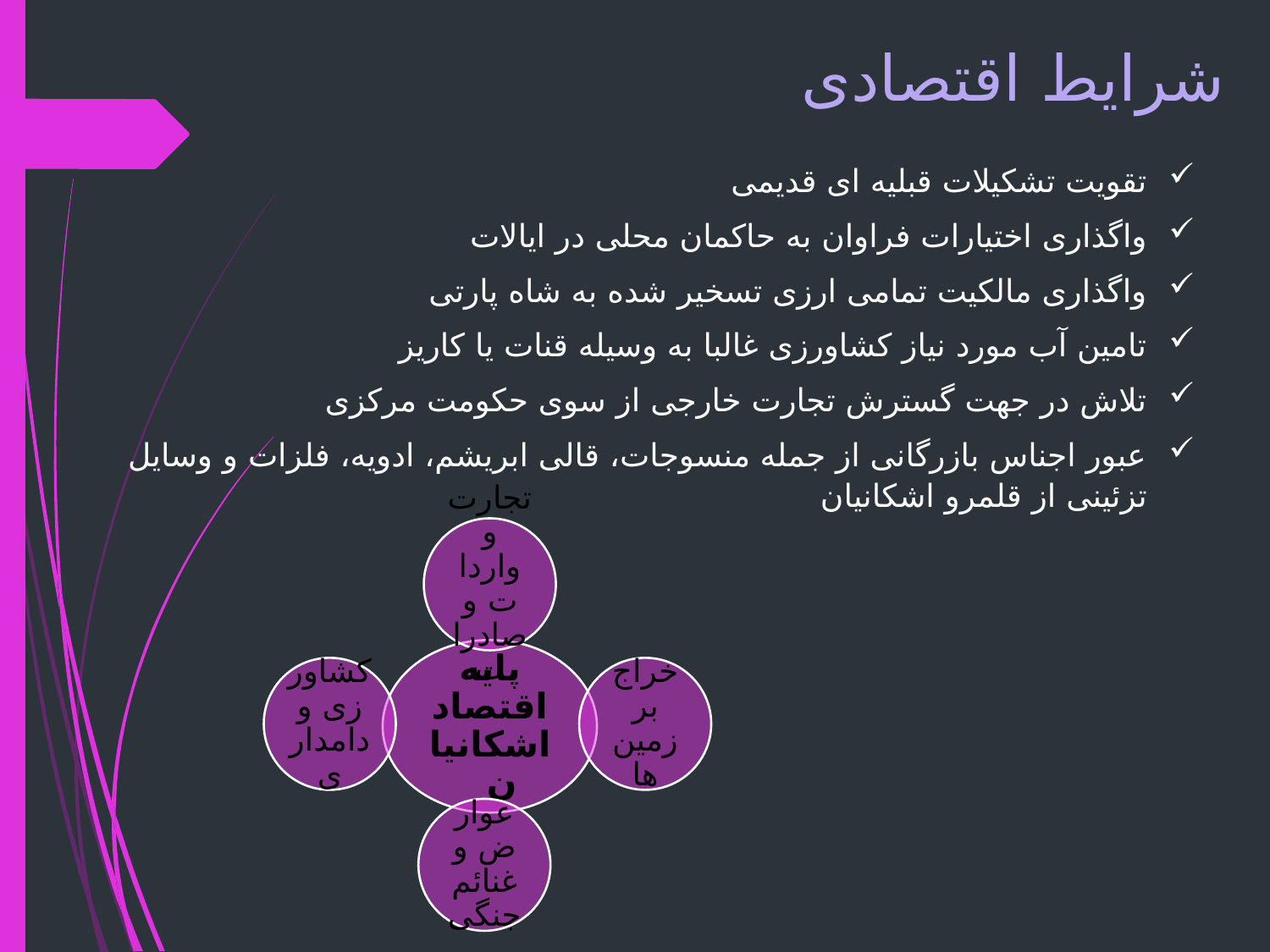

# شرایط اقتصادی
تقویت تشکیلات قبلیه ای قدیمی
واگذاری اختیارات فراوان به حاکمان محلی در ایالات
واگذاری مالکیت تمامی ارزی تسخیر شده به شاه پارتی
تامین آب مورد نیاز کشاورزی غالبا به وسیله قنات یا کاریز
تلاش در جهت گسترش تجارت خارجی از سوی حکومت مرکزی
عبور اجناس بازرگانی از جمله منسوجات، قالی ابریشم، ادویه، فلزات و وسایل تزئینی از قلمرو اشکانیان
پایه اقتصاد اشکانیان
تجارت و واردات و صادرات
خراج بر زمین ها
عوارض و غنائم جنگی
کشاورزی و دامداری